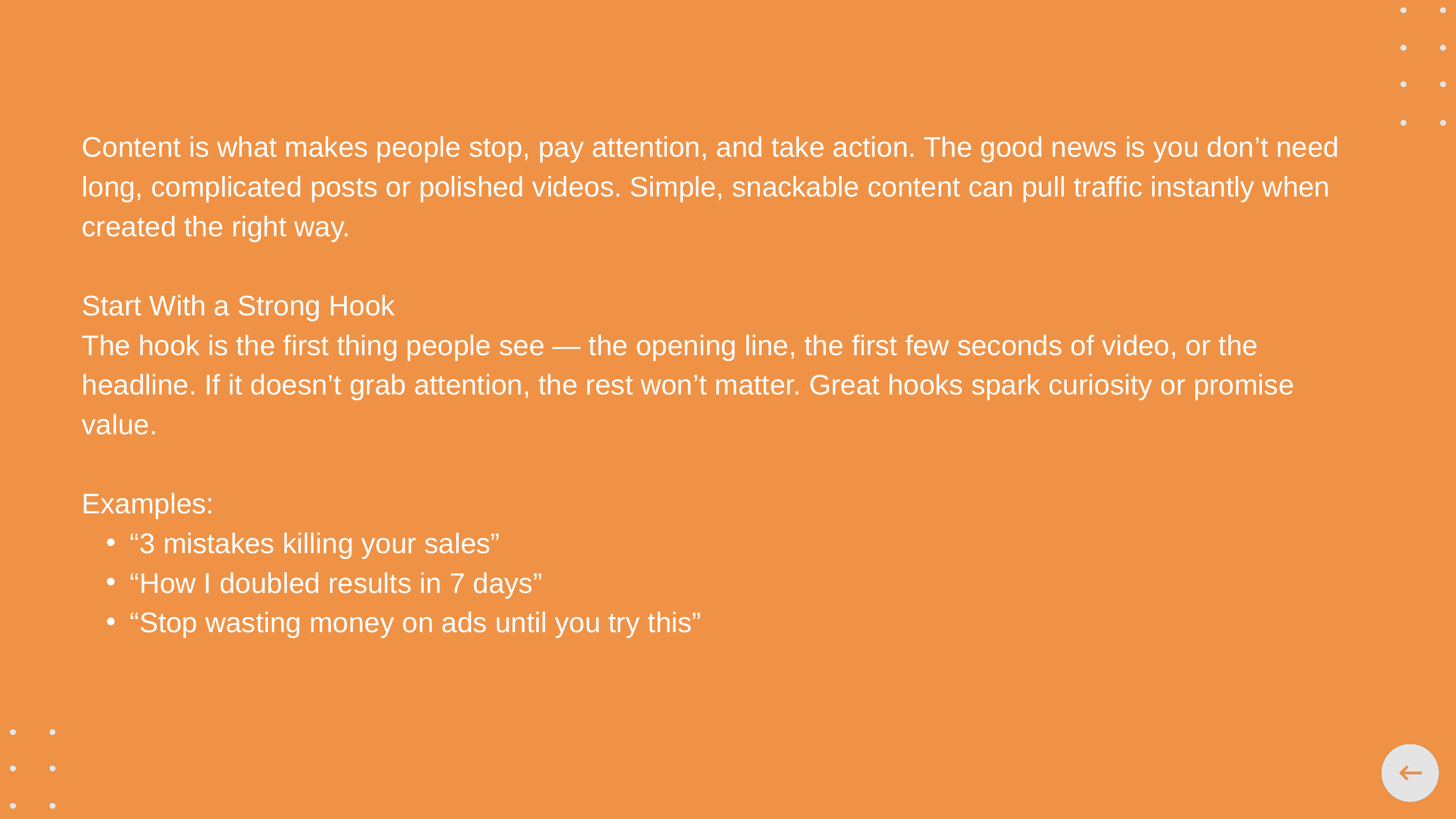

Content is what makes people stop, pay attention, and take action. The good news is you don’t need long, complicated posts or polished videos. Simple, snackable content can pull traffic instantly when created the right way.

Start With a Strong Hook
The hook is the first thing people see — the opening line, the first few seconds of video, or the headline. If it doesn’t grab attention, the rest won’t matter. Great hooks spark curiosity or promise value.

Examples:
“3 mistakes killing your sales”
“How I doubled results in 7 days”
“Stop wasting money on ads until you try this”